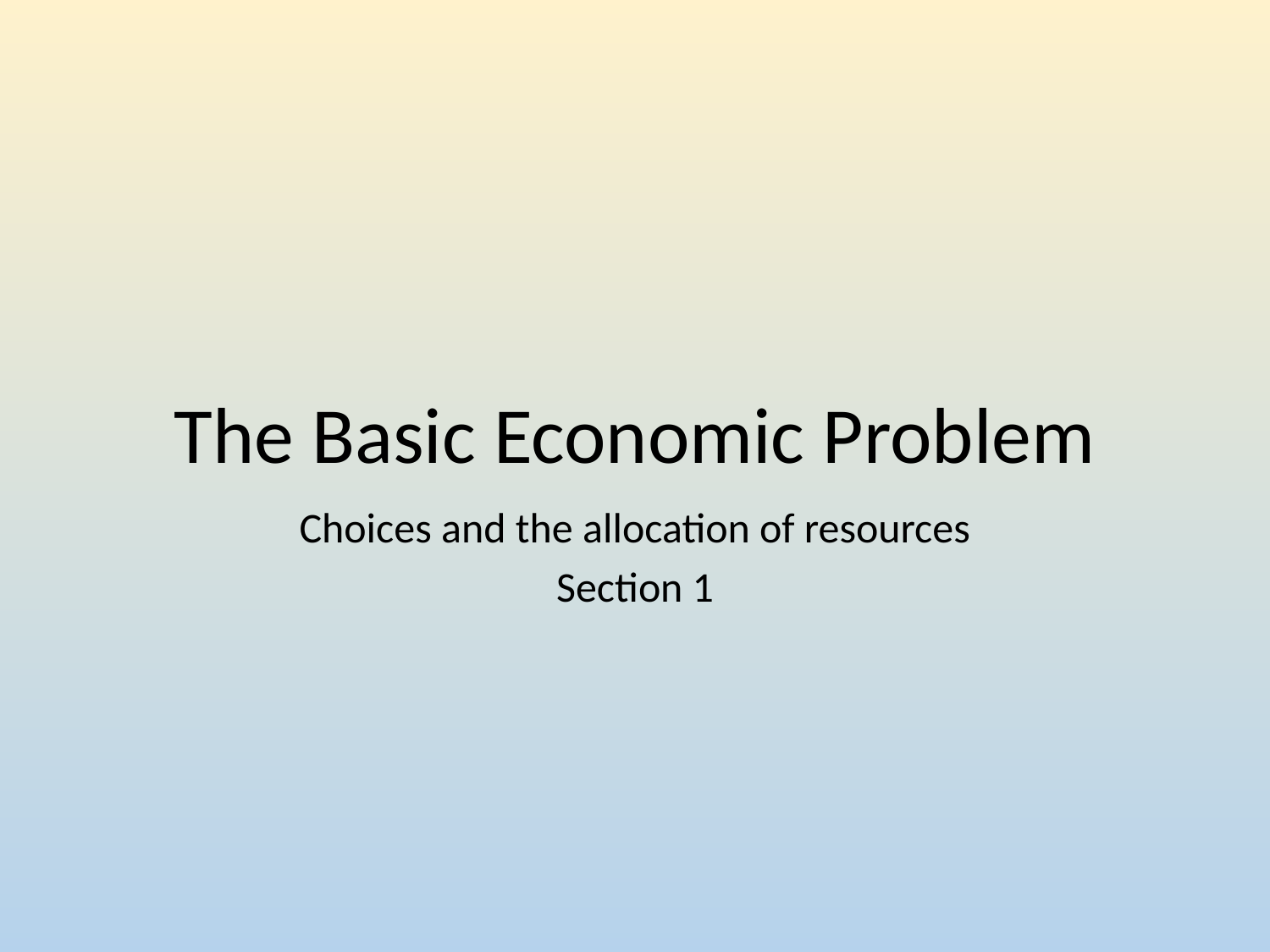

# The Basic Economic Problem
Choices and the allocation of resources
Section 1